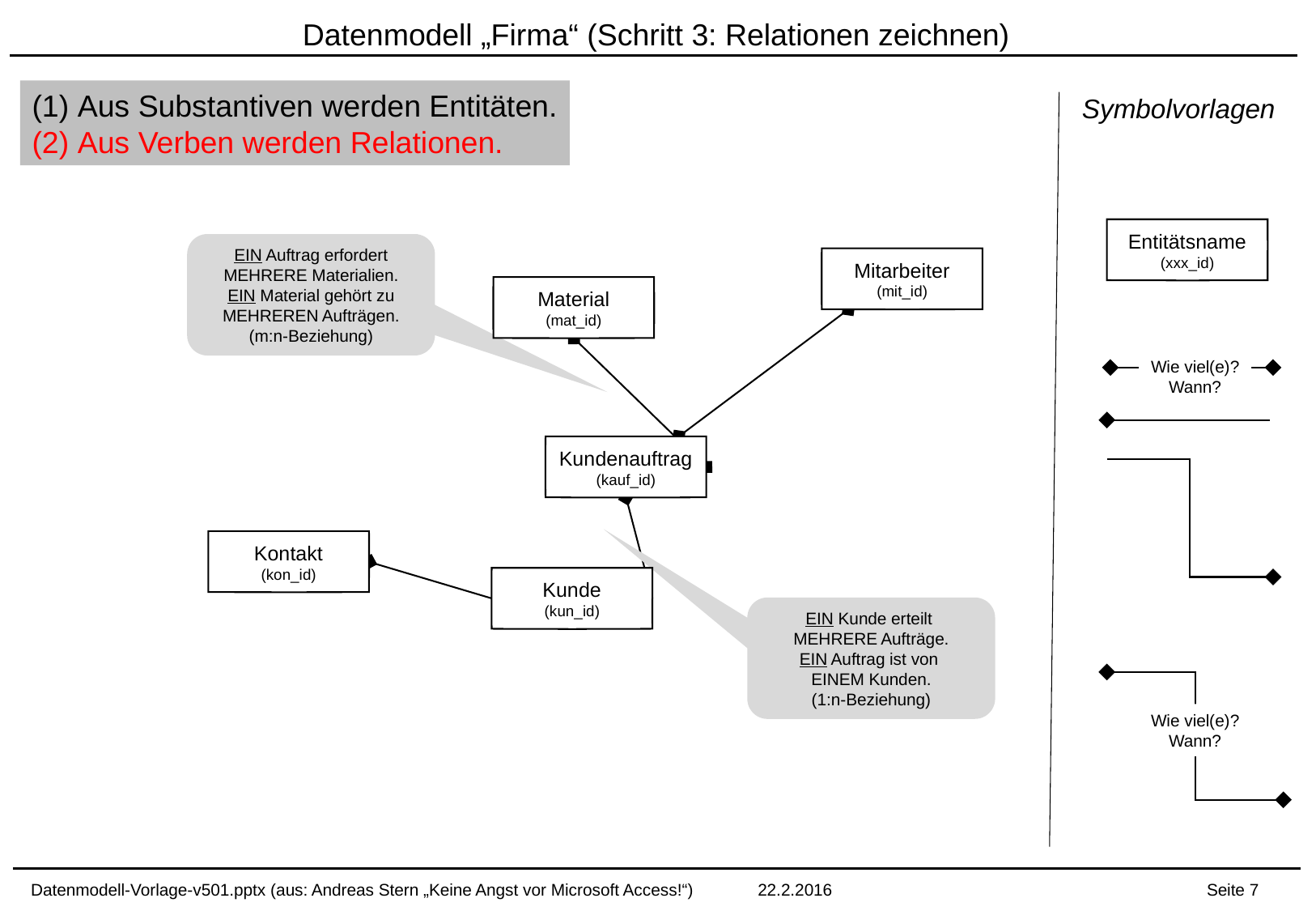

# Datenmodell „Firma“ (Schritt 3: Relationen zeichnen)
Aus Substantiven werden Entitäten.
Aus Verben werden Relationen.
Symbolvorlagen
Entitätsname
(xxx_id)
EIN Auftrag erfordert MEHRERE Materialien.
EIN Material gehört zu MEHREREN Aufträgen.
(m:n-Beziehung)
Mitarbeiter
(mit_id)
Material
(mat_id)
Wie viel(e)?
Wann?
Kundenauftrag
(kauf_id)
Kontakt
(kon_id)
Kunde
(kun_id)
EIN Kunde erteilt
MEHRERE Aufträge.
EIN Auftrag ist von
EINEM Kunden.
(1:n-Beziehung)
Wie viel(e)?
Wann?